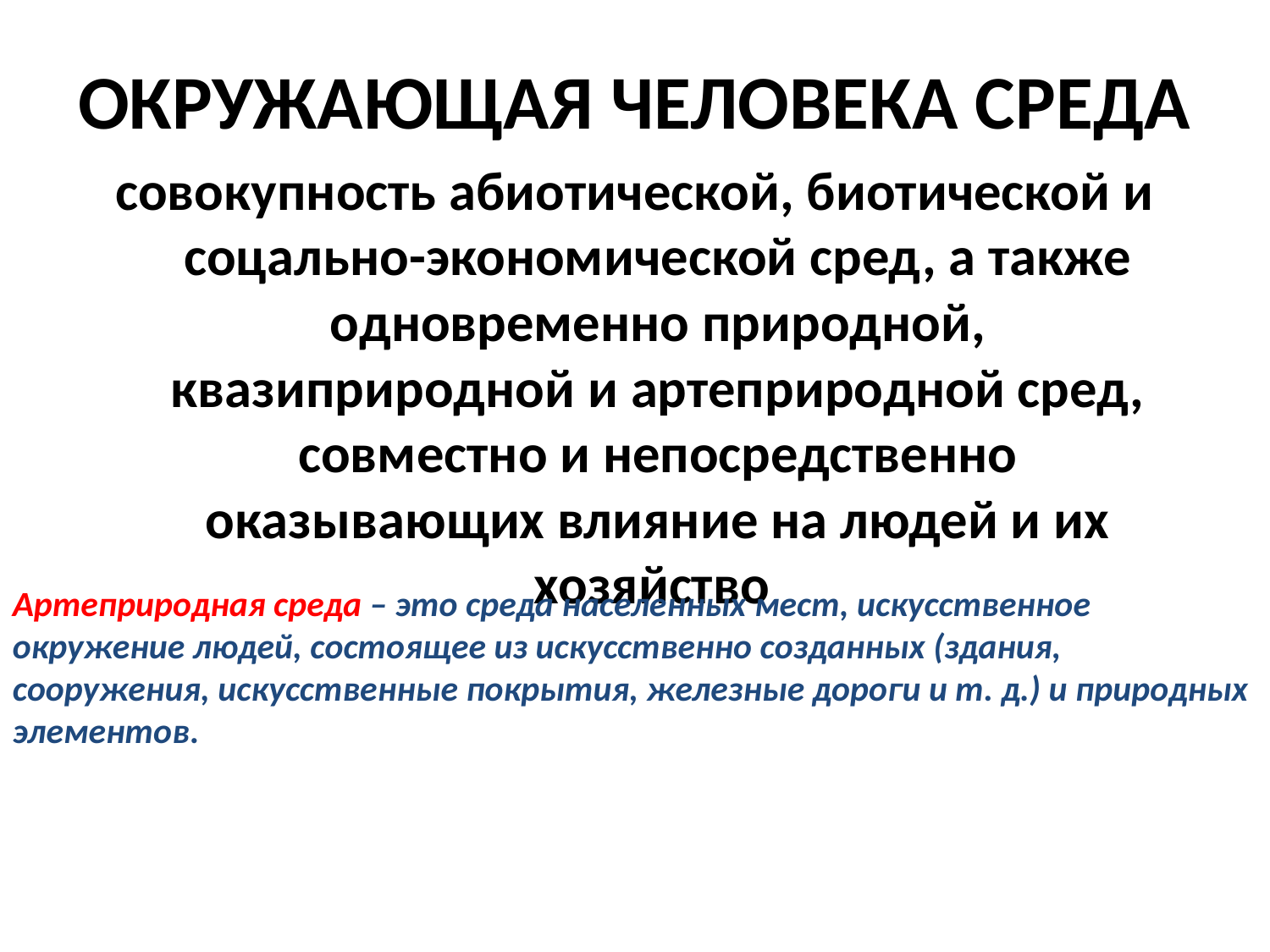

# ОКРУЖАЮЩАЯ ЧЕЛОВЕКА СРЕДА
совокупность абиотической, биотической и соцально-экономической сред, а также одновременно природной, квазиприродной и артеприродной сред, совместно и непосредственно оказывающих влияние на людей и их хозяйство
Артеприродная среда – это среда населенных мест, искусственное окружение людей, состоящее из искусственно созданных (здания, сооружения, искусственные покрытия, железные дороги и т. д.) и природных элементов.